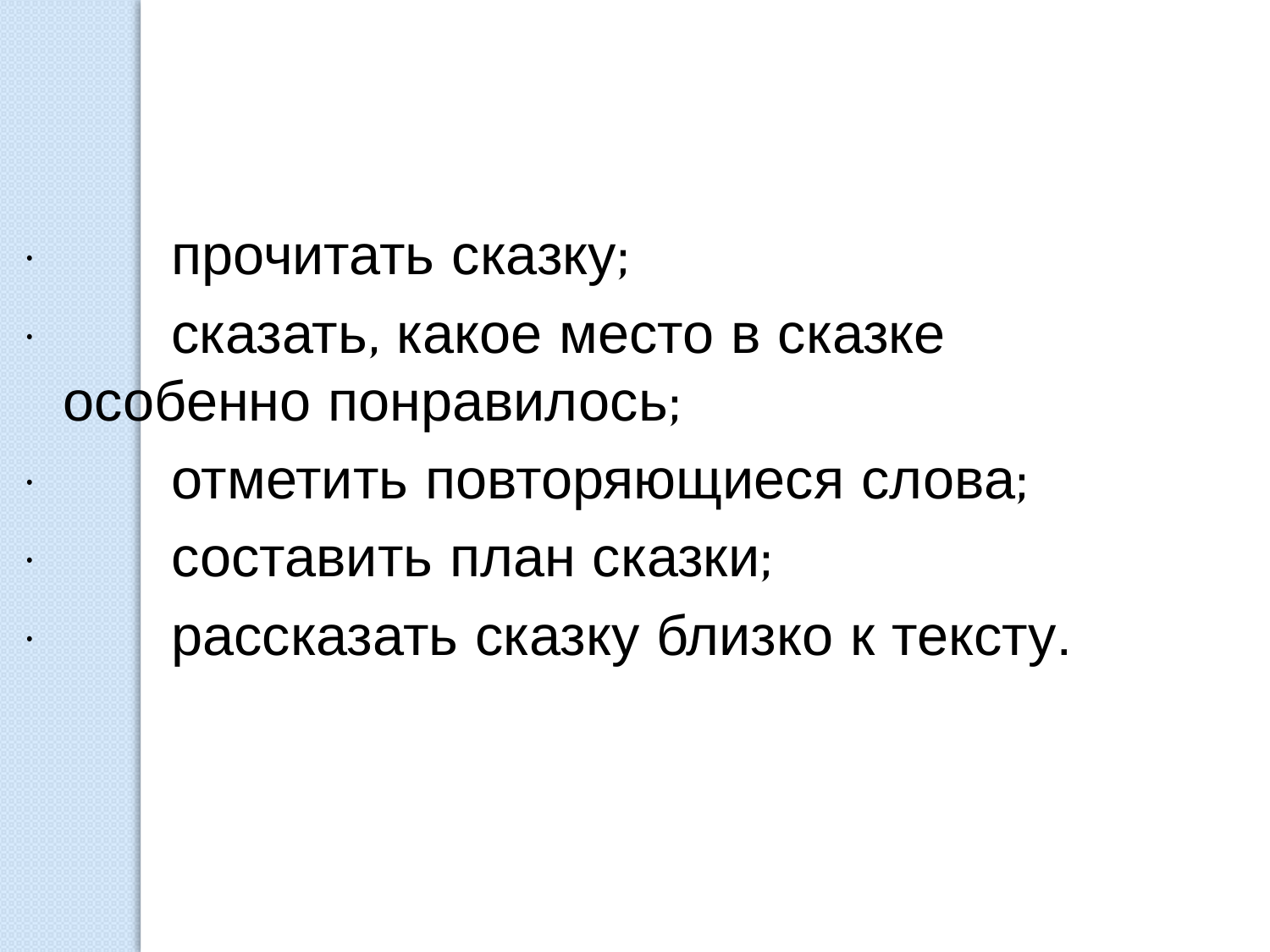

·        прочитать сказку;
·        сказать, какое место в сказке особенно понравилось;
·        отметить повторяющиеся слова;
·        составить план сказки;
·        рассказать сказку близко к тексту.